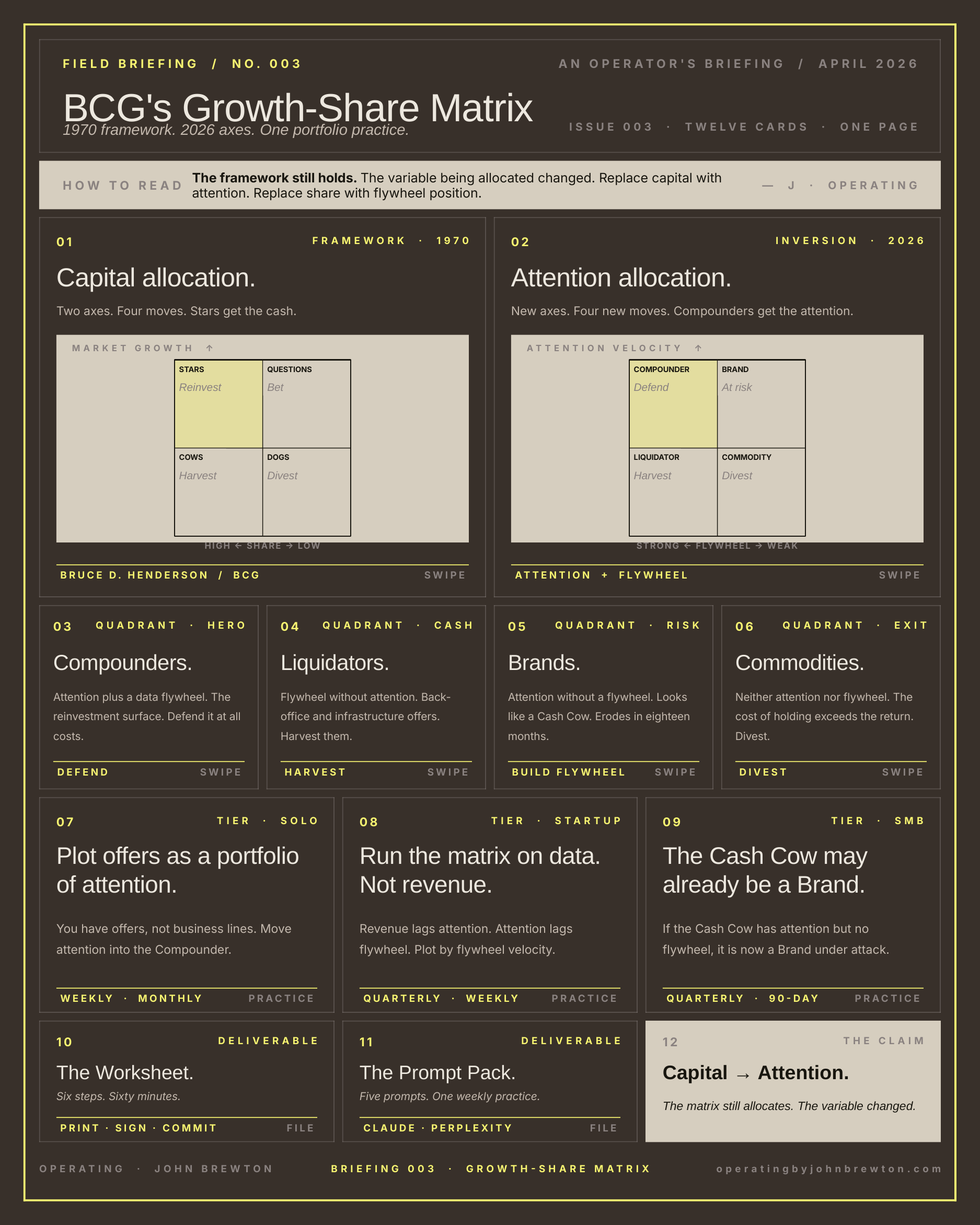

FIELD BRIEFING  /  NO. 003
AN OPERATOR'S BRIEFING  /  APRIL 2026
BCG's Growth-Share Matrix
1970 framework. 2026 axes. One portfolio practice.
ISSUE 003  ·  TWELVE CARDS  ·  ONE PAGE

The framework still holds. The variable being allocated changed. Replace capital with attention. Replace share with flywheel position.
—  J  ·  OPERATING
HOW TO READ

01
FRAMEWORK  ·  1970
02
INVERSION  ·  2026
Capital allocation.
Attention allocation.
Two axes. Four moves. Stars get the cash.
New axes. Four new moves. Compounders get the attention.

MARKET GROWTH  ↑
ATTENTION VELOCITY  ↑

STARS
QUESTIONS
COMPOUNDER
BRAND
Reinvest
Bet
Defend
At risk

COWS
DOGS
LIQUIDATOR
COMMODITY
Harvest
Divest
Harvest
Divest
HIGH ← SHARE → LOW
STRONG ← FLYWHEEL → WEAK

BRUCE D. HENDERSON  /  BCG
SWIPE
ATTENTION  +  FLYWHEEL
SWIPE

QUADRANT  ·  HERO
03
QUADRANT  ·  CASH
04
QUADRANT  ·  RISK
05
QUADRANT  ·  EXIT
06
Compounders.
Liquidators.
Brands.
Commodities.
Attention plus a data flywheel. The reinvestment surface. Defend it at all costs.
Flywheel without attention. Back-office and infrastructure offers. Harvest them.
Attention without a flywheel. Looks like a Cash Cow. Erodes in eighteen months.
Neither attention nor flywheel. The cost of holding exceeds the return. Divest.

DEFEND
SWIPE
HARVEST
SWIPE
BUILD FLYWHEEL
SWIPE
DIVEST
SWIPE

07
TIER  ·  SOLO
08
TIER  ·  STARTUP
09
TIER  ·  SMB
Plot offers as a portfolio of attention.
Run the matrix on data. Not revenue.
The Cash Cow may already be a Brand.
You have offers, not business lines. Move attention into the Compounder.
Revenue lags attention. Attention lags flywheel. Plot by flywheel velocity.
If the Cash Cow has attention but no flywheel, it is now a Brand under attack.

WEEKLY  ·  MONTHLY
PRACTICE
QUARTERLY  ·  WEEKLY
PRACTICE
QUARTERLY  ·  90-DAY
PRACTICE

10
DELIVERABLE
11
DELIVERABLE
12
THE CLAIM
The Worksheet.
The Prompt Pack.
Capital → Attention.
Six steps. Sixty minutes.
Five prompts. One weekly practice.
The matrix still allocates. The variable changed.

PRINT · SIGN · COMMIT
FILE
CLAUDE · PERPLEXITY
FILE

OPERATING  ·  JOHN BREWTON
BRIEFING 003  ·  GROWTH-SHARE MATRIX
operatingbyjohnbrewton.com